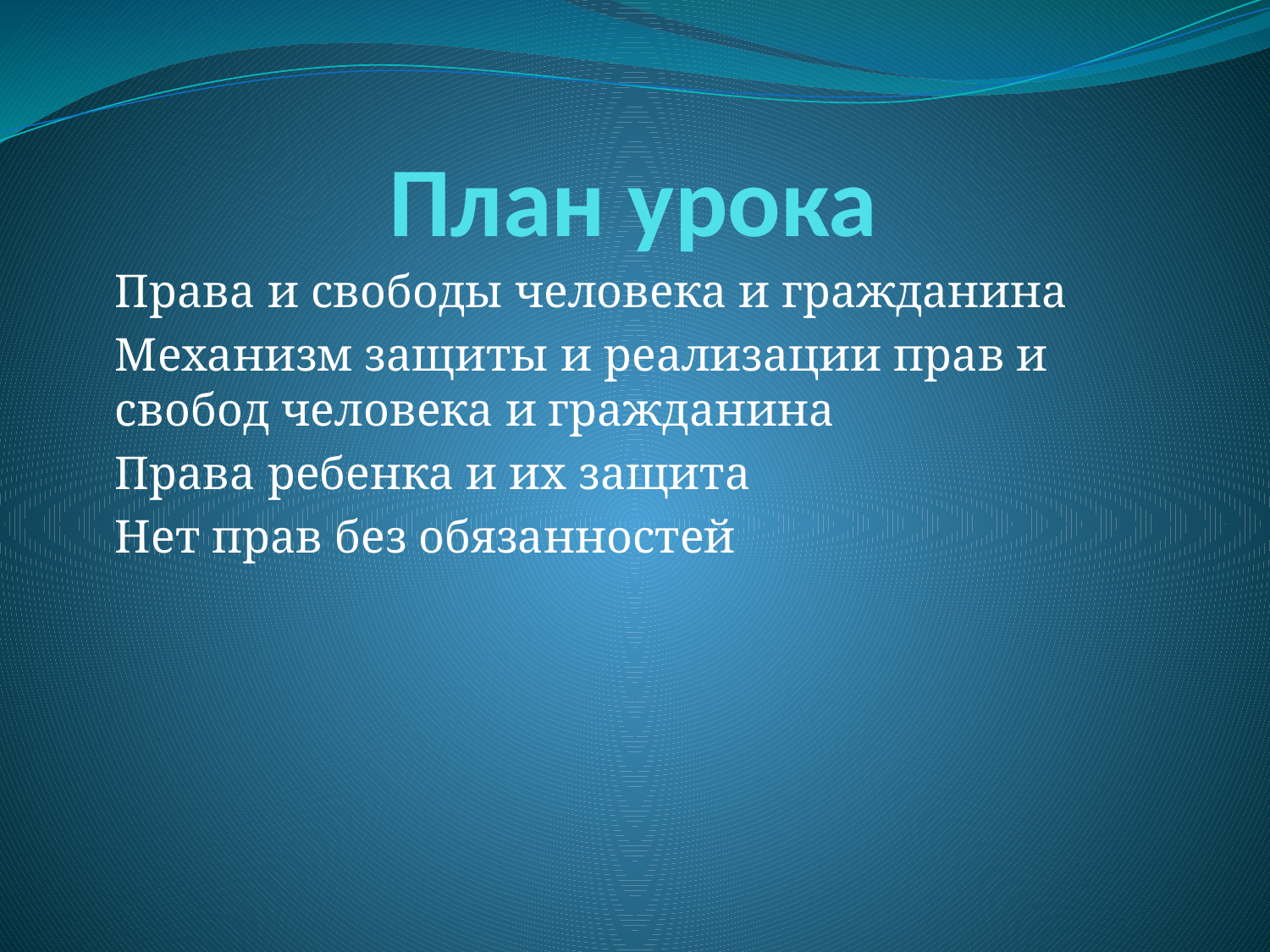

# План урока
Права и свободы человека и гражданина
Механизм защиты и реализации прав и свобод человека и гражданина
Права ребенка и их защита
Нет прав без обязанностей